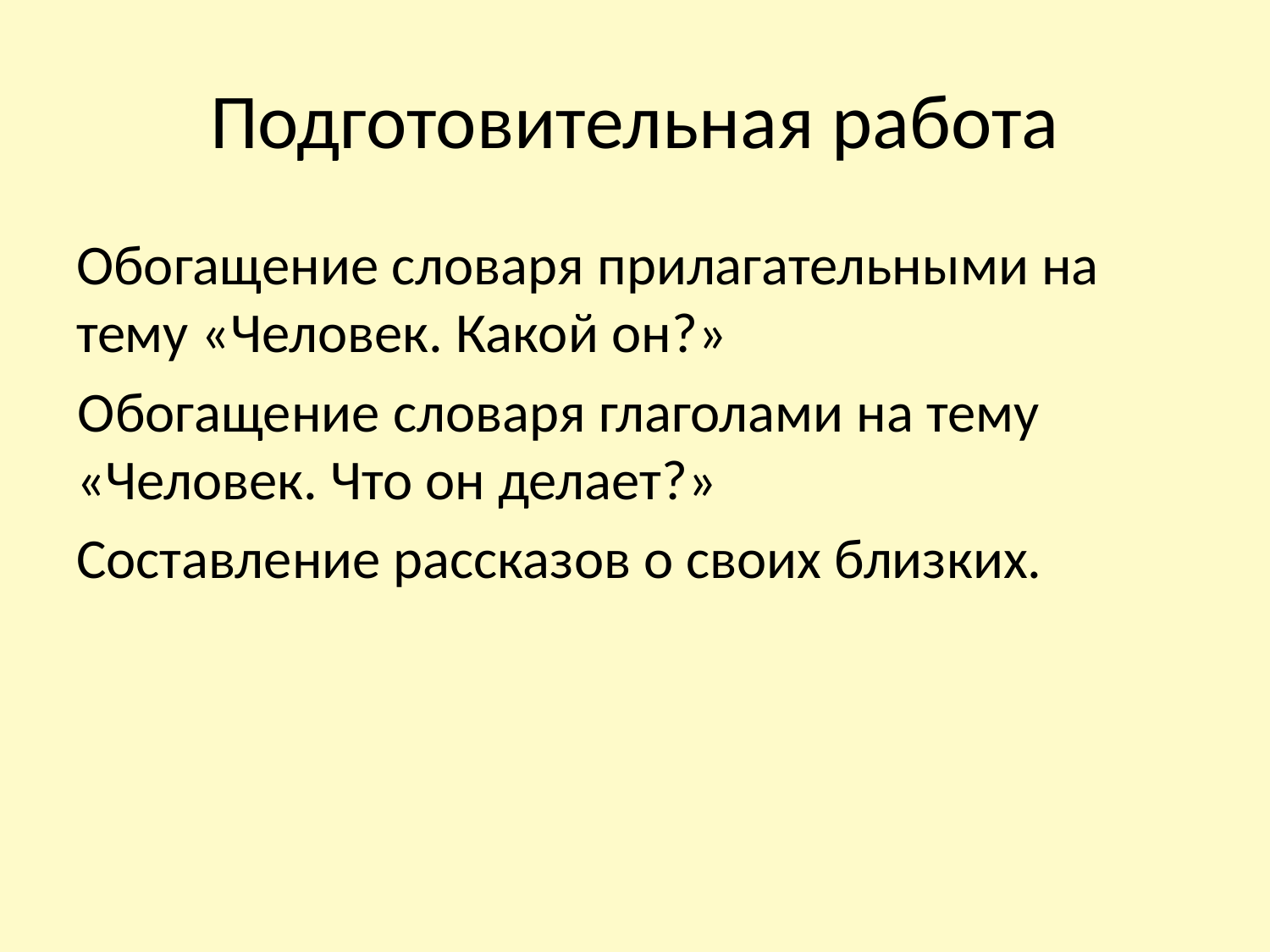

# Подготовительная работа
Обогащение словаря прилагательными на тему «Человек. Какой он?»
Обогащение словаря глаголами на тему «Человек. Что он делает?»
Составление рассказов о своих близких.